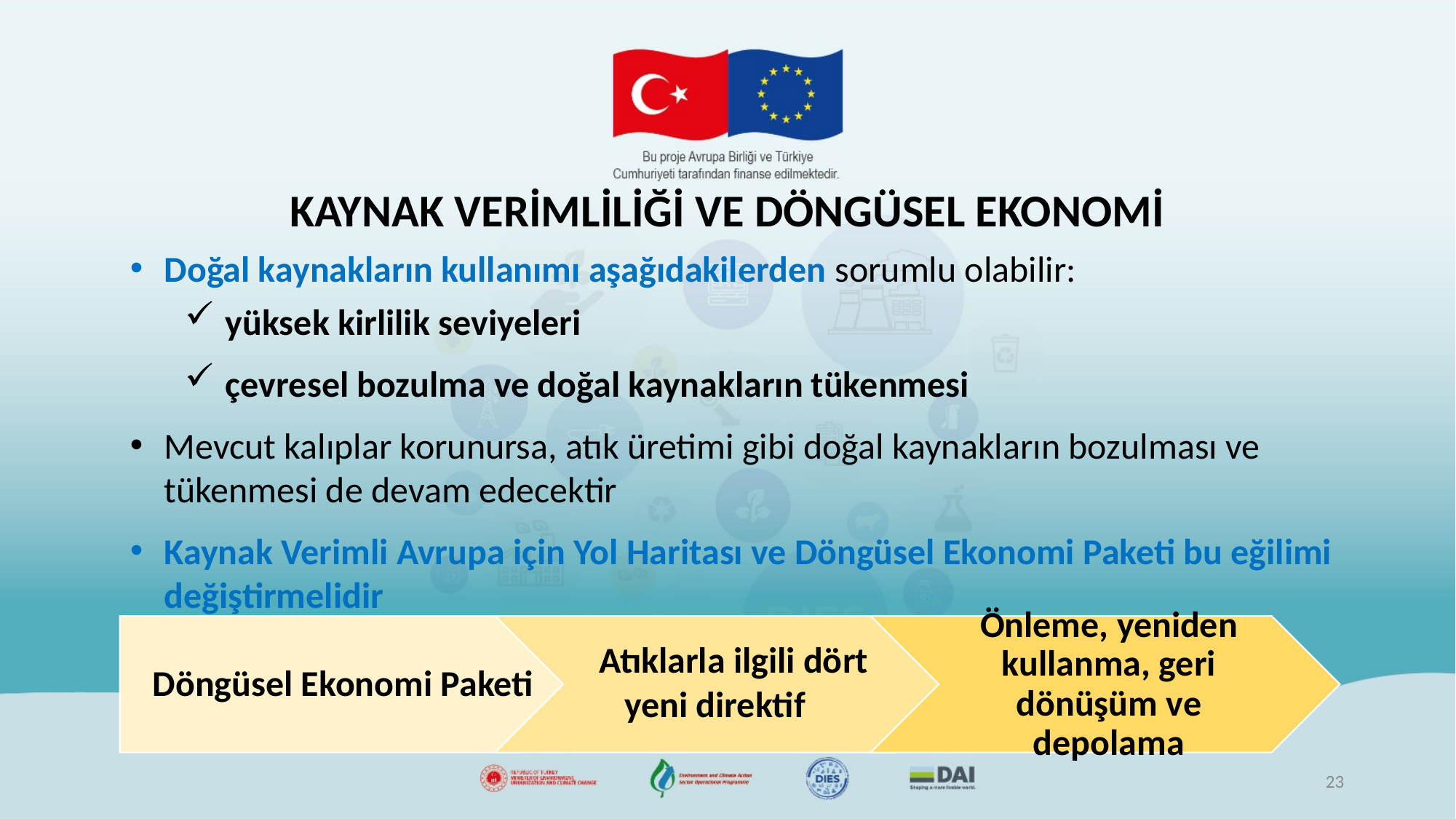

# KAYNAK VERİMLİLİĞİ VE DÖNGÜSEL EKONOMİ
Doğal kaynakların kullanımı aşağıdakilerden sorumlu olabilir:
yüksek kirlilik seviyeleri
çevresel bozulma ve doğal kaynakların tükenmesi
Mevcut kalıplar korunursa, atık üretimi gibi doğal kaynakların bozulması ve tükenmesi de devam edecektir
Kaynak Verimli Avrupa için Yol Haritası ve Döngüsel Ekonomi Paketi bu eğilimi değiştirmelidir

Döngüsel Ekonomi Paketi
Atıklarla ilgili dört yeni direktif
Önleme, yeniden kullanma, geri dönüşüm ve depolama
23